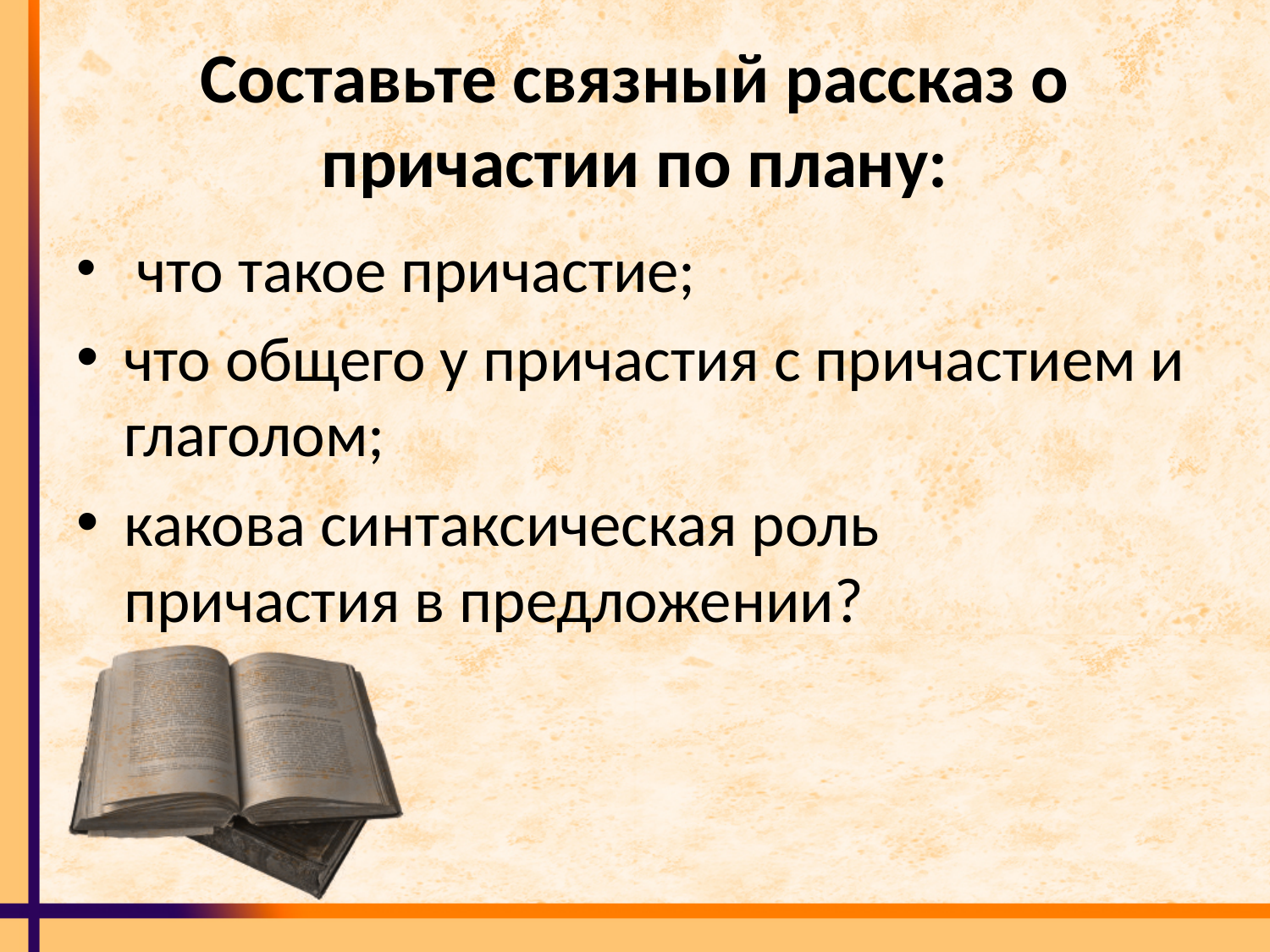

# Составьте связный рассказ о причастии по плану:
 что такое причастие;
что общего у причастия с причастием и глаголом;
какова синтаксическая роль     причастия в предложении?